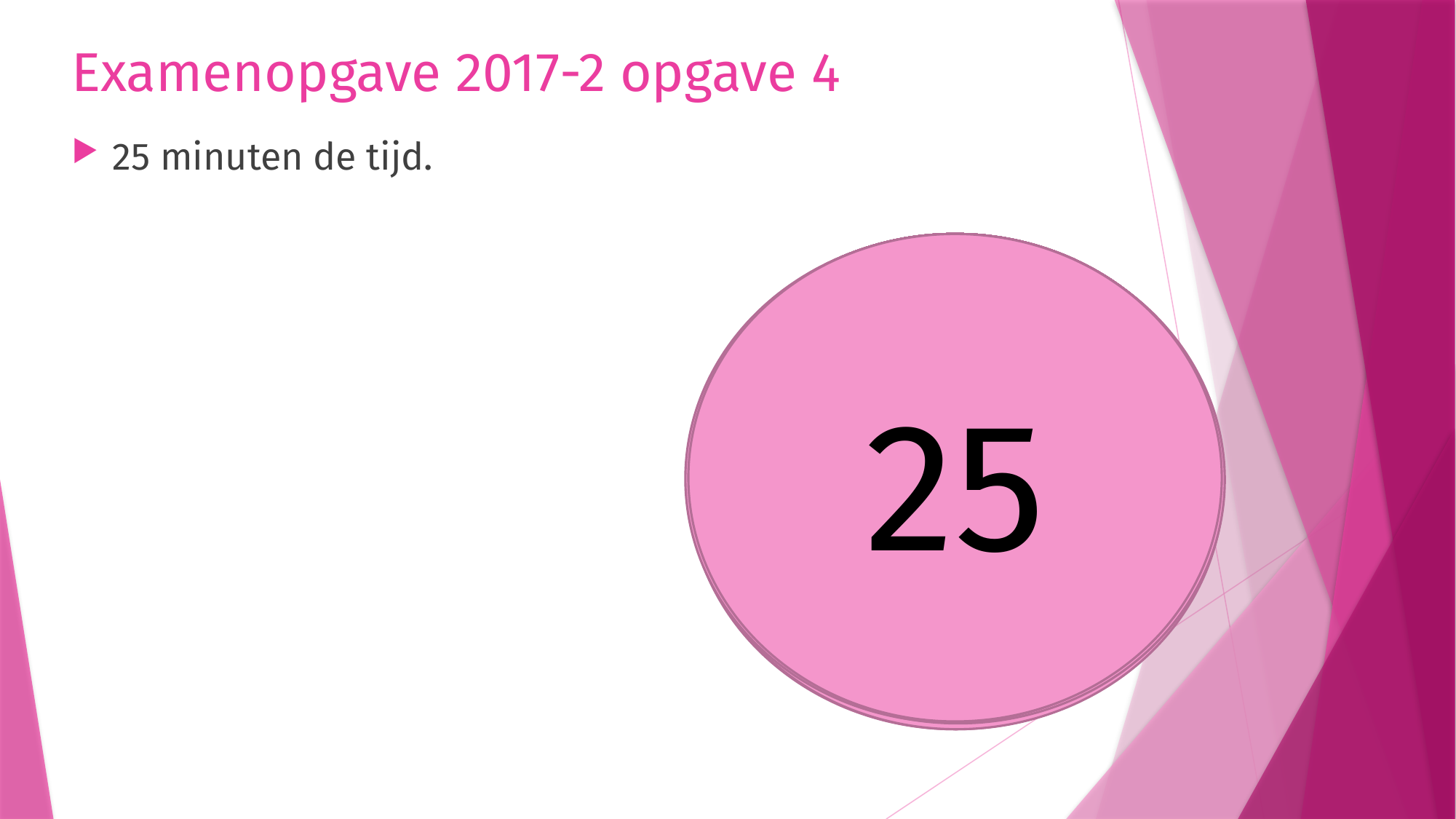

# Examenopgave 2017-2 opgave 4
25 minuten de tijd.

25
21
19
17
16
15
14
12
13
11
10
8
9
5
6
7
4
3
1
2
24
23
20
18
22